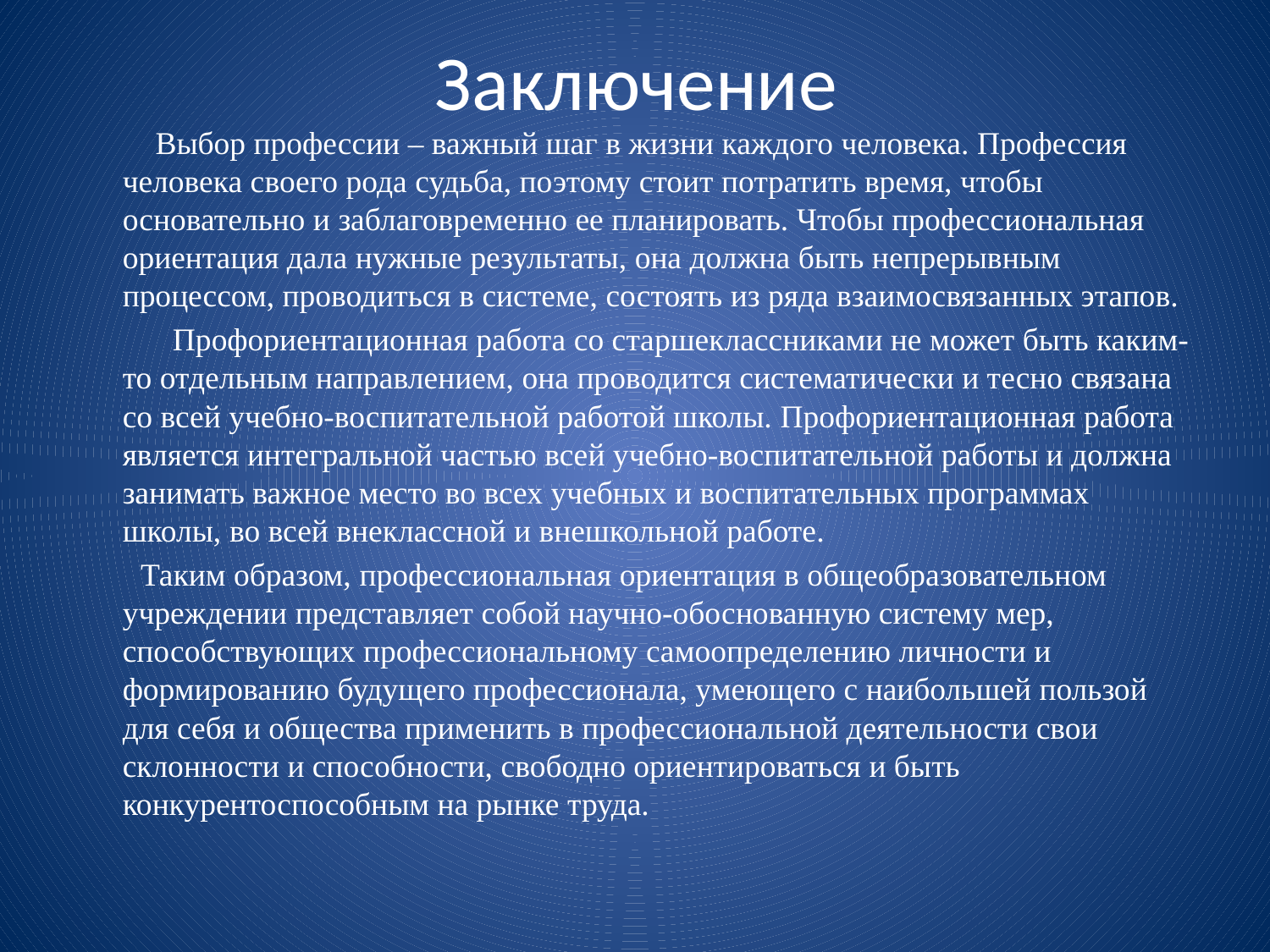

# Заключение
           Выбор профессии – важный шаг в жизни каждого человека. Профессия человека своего рода судьба, поэтому стоит потратить время, чтобы основательно и заблаговременно ее планировать. Чтобы профессиональная ориентация дала нужные результаты, она должна быть непрерывным процессом, проводиться в системе, состоять из ряда взаимосвязанных этапов.
            Профориентационная работа со старшеклассниками не может быть каким-то отдельным направлением, она проводится систематически и тесно связана со всей учебно-воспитательной работой школы. Профориентационная работа является интегральной частью всей учебно-воспитательной работы и должна занимать важное место во всех учебных и воспитательных программах школы, во всей внеклассной и внешкольной работе.
        Таким образом, профессиональная ориентация в общеобразовательном учреждении представляет собой научно-обоснованную систему мер, способствующих профессиональному самоопределению личности и формированию будущего профессионала, умеющего с наибольшей пользой для себя и общества применить в профессиональной деятельности свои склонности и способности, свободно ориентироваться и быть конкурентоспособным на рынке труда.